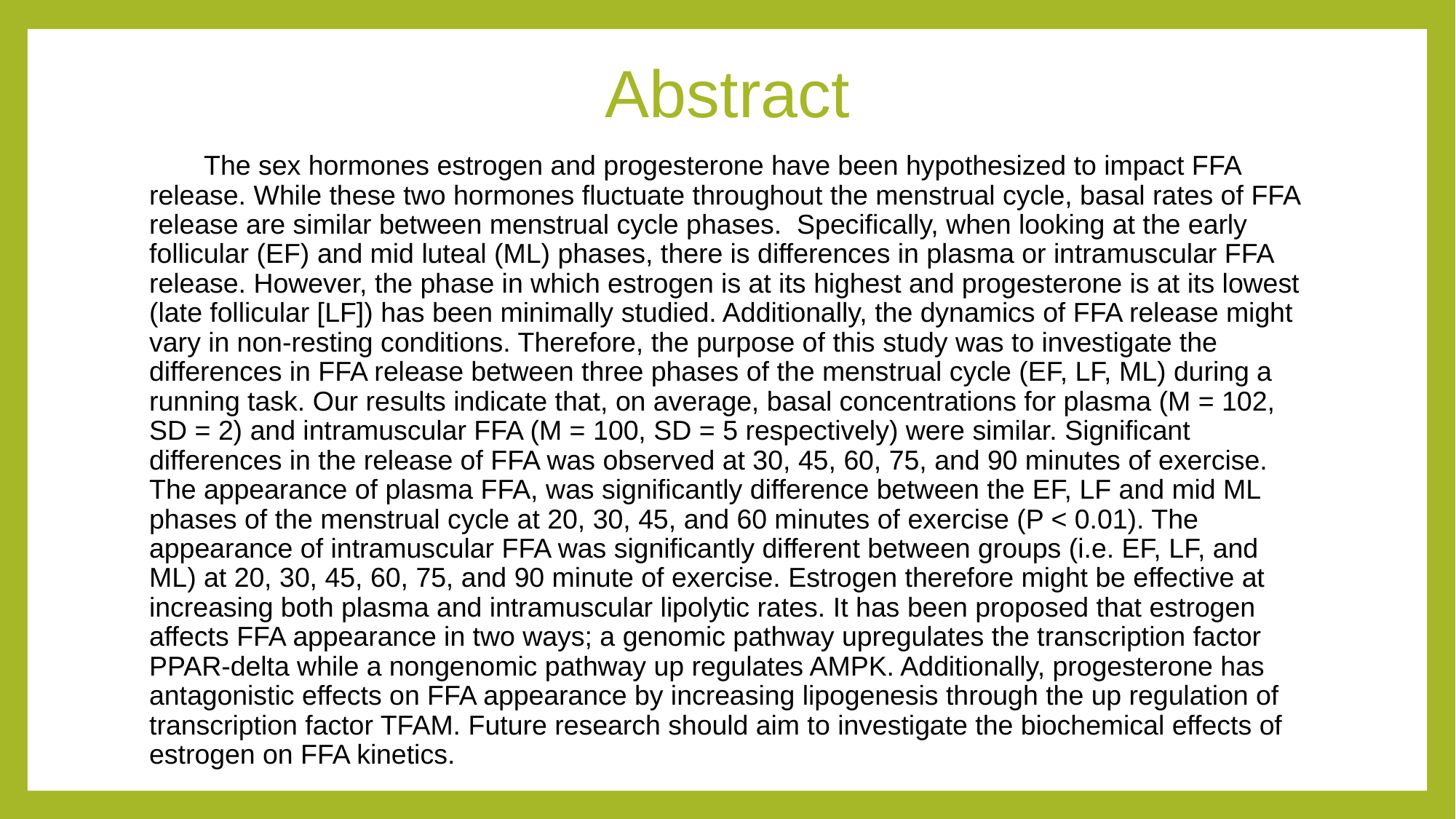

Abstract
The sex hormones estrogen and progesterone have been hypothesized to impact FFA release. While these two hormones fluctuate throughout the menstrual cycle, basal rates of FFA release are similar between menstrual cycle phases.  Specifically, when looking at the early follicular (EF) and mid luteal (ML) phases, there is differences in plasma or intramuscular FFA release. However, the phase in which estrogen is at its highest and progesterone is at its lowest (late follicular [LF]) has been minimally studied. Additionally, the dynamics of FFA release might vary in non-resting conditions. Therefore, the purpose of this study was to investigate the differences in FFA release between three phases of the menstrual cycle (EF, LF, ML) during a running task. Our results indicate that, on average, basal concentrations for plasma (M = 102, SD = 2) and intramuscular FFA (M = 100, SD = 5 respectively) were similar. Significant differences in the release of FFA was observed at 30, 45, 60, 75, and 90 minutes of exercise. The appearance of plasma FFA, was significantly difference between the EF, LF and mid ML phases of the menstrual cycle at 20, 30, 45, and 60 minutes of exercise (P < 0.01). The appearance of intramuscular FFA was significantly different between groups (i.e. EF, LF, and ML) at 20, 30, 45, 60, 75, and 90 minute of exercise. Estrogen therefore might be effective at increasing both plasma and intramuscular lipolytic rates. It has been proposed that estrogen affects FFA appearance in two ways; a genomic pathway upregulates the transcription factor PPAR-delta while a nongenomic pathway up regulates AMPK. Additionally, progesterone has antagonistic effects on FFA appearance by increasing lipogenesis through the up regulation of transcription factor TFAM. Future research should aim to investigate the biochemical effects of estrogen on FFA kinetics.